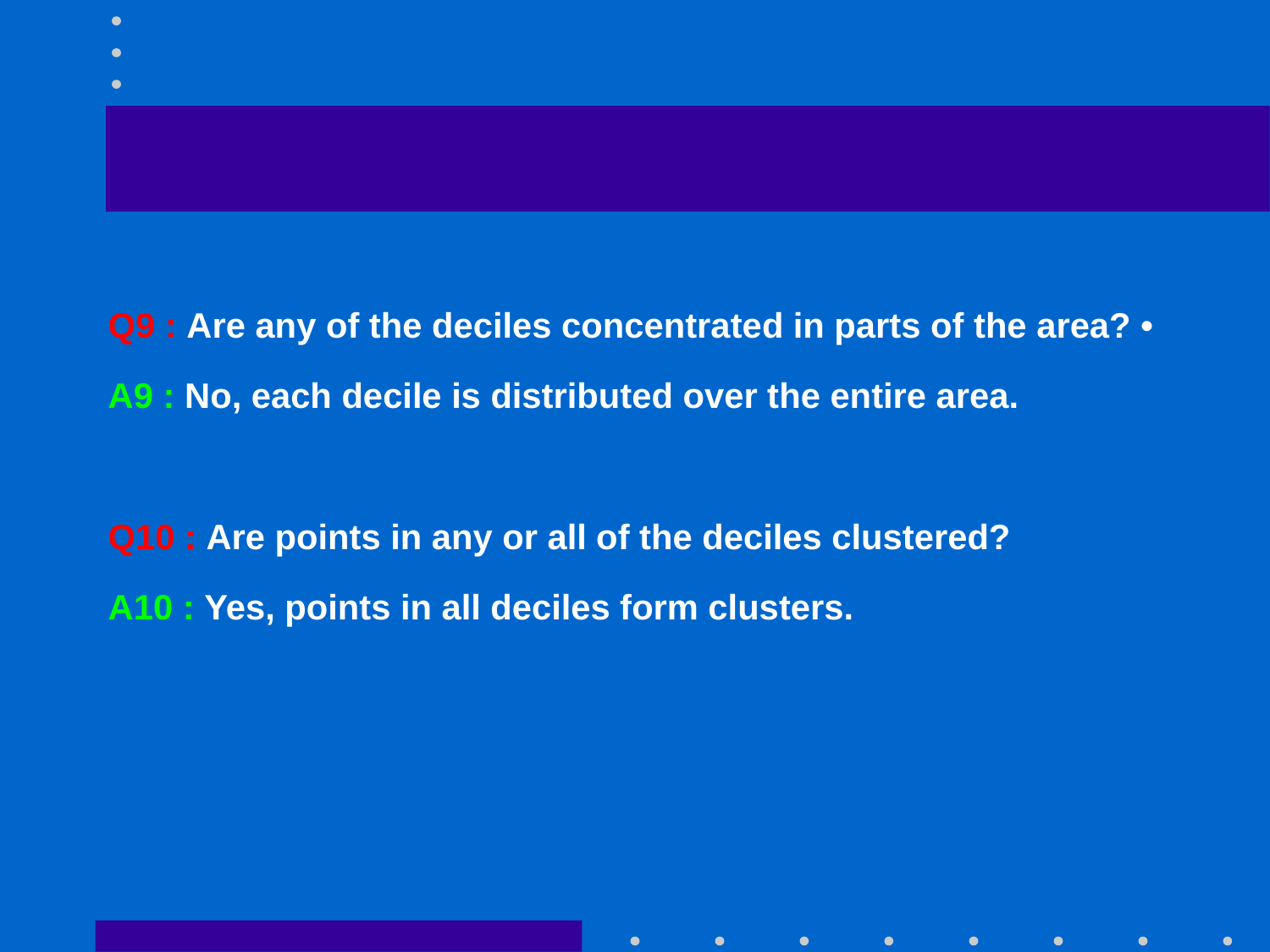

#
Q9 : Are any of the deciles concentrated in parts of the area? •
A9 : No, each decile is distributed over the entire area.

Q10 : Are points in any or all of the deciles clustered?
A10 : Yes, points in all deciles form clusters.